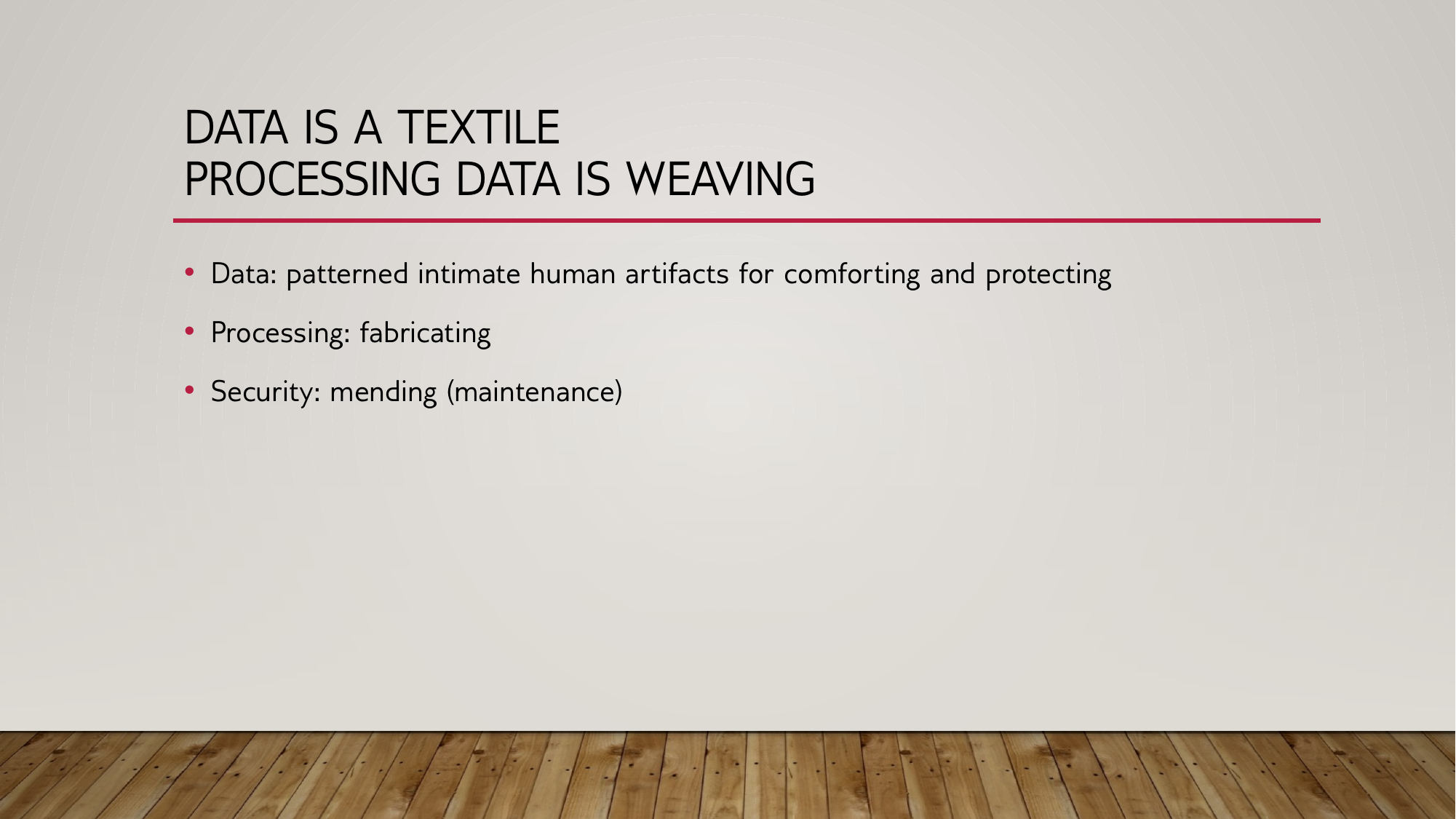

# Data is a textile processing data is weaving
Data: patterned intimate human artifacts for comforting and protecting
Processing: fabricating
Security: mending (maintenance)